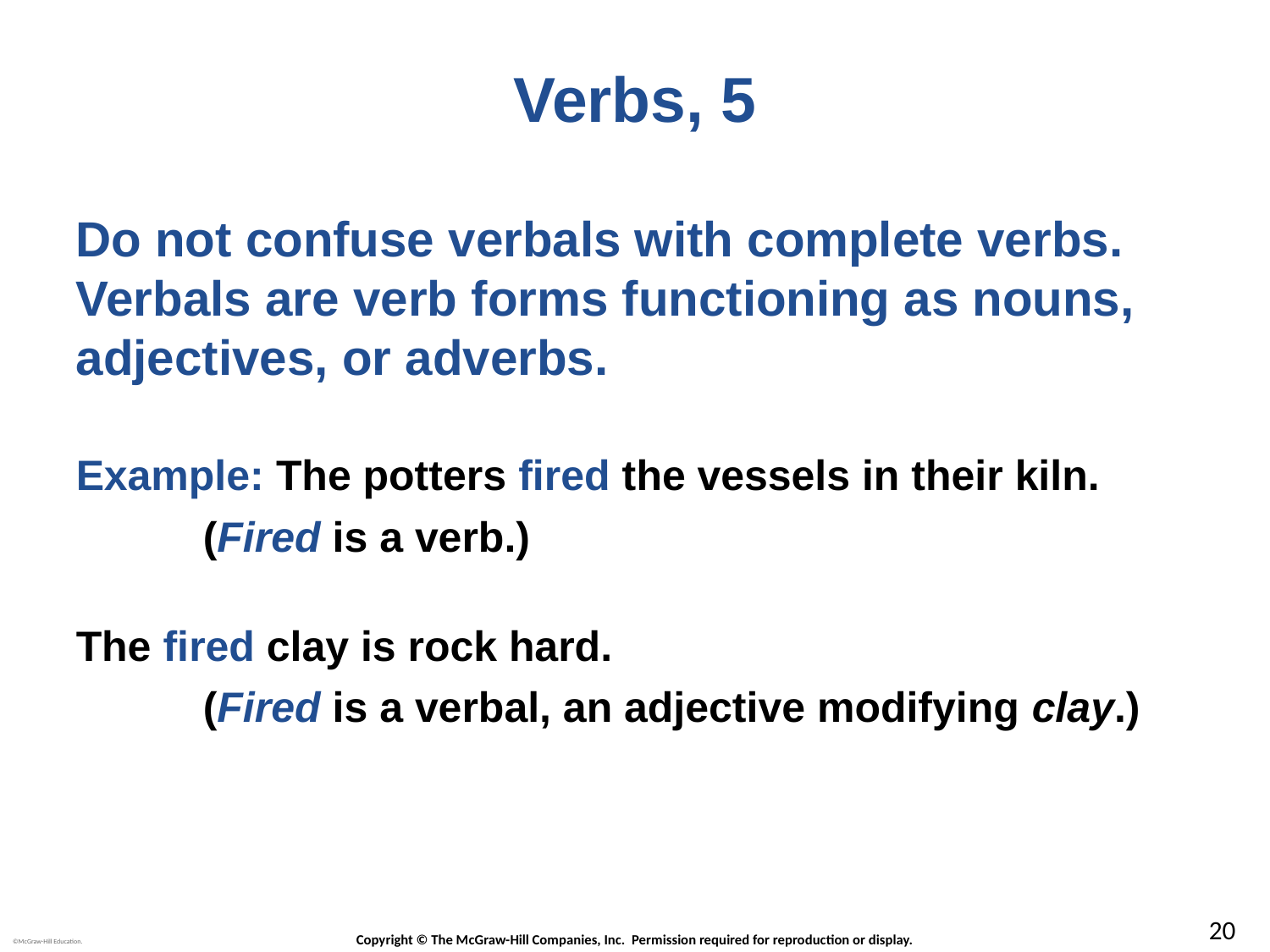

# Verbs, 5
Do not confuse verbals with complete verbs. Verbals are verb forms functioning as nouns, adjectives, or adverbs.
Example: The potters fired the vessels in their kiln.
	(Fired is a verb.)
The fired clay is rock hard.
	(Fired is a verbal, an adjective modifying clay.)